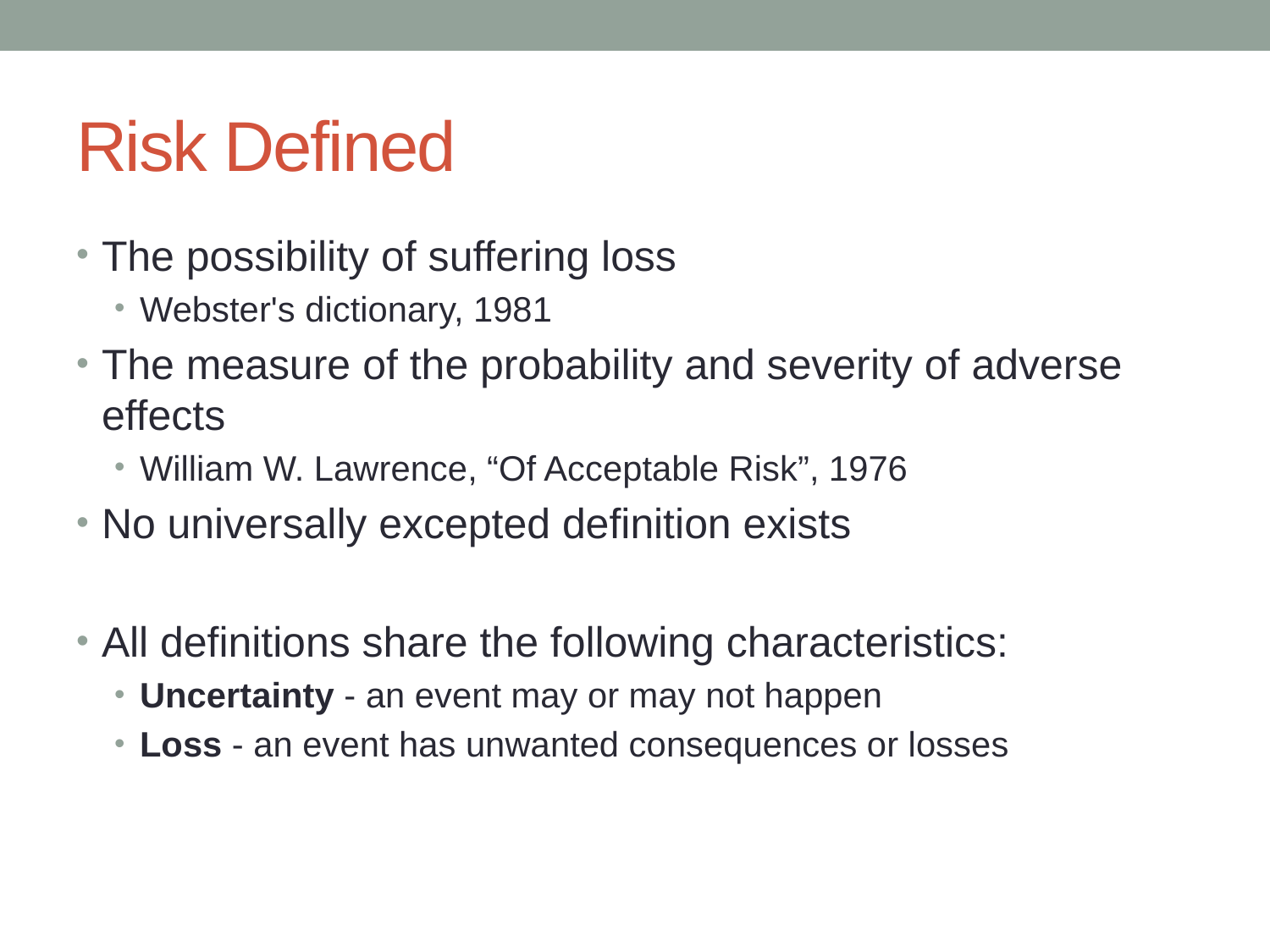

# Risk Defined
The possibility of suffering loss
Webster's dictionary, 1981
The measure of the probability and severity of adverse effects
William W. Lawrence, “Of Acceptable Risk”, 1976
No universally excepted definition exists

All definitions share the following characteristics:
Uncertainty - an event may or may not happen
Loss - an event has unwanted consequences or losses